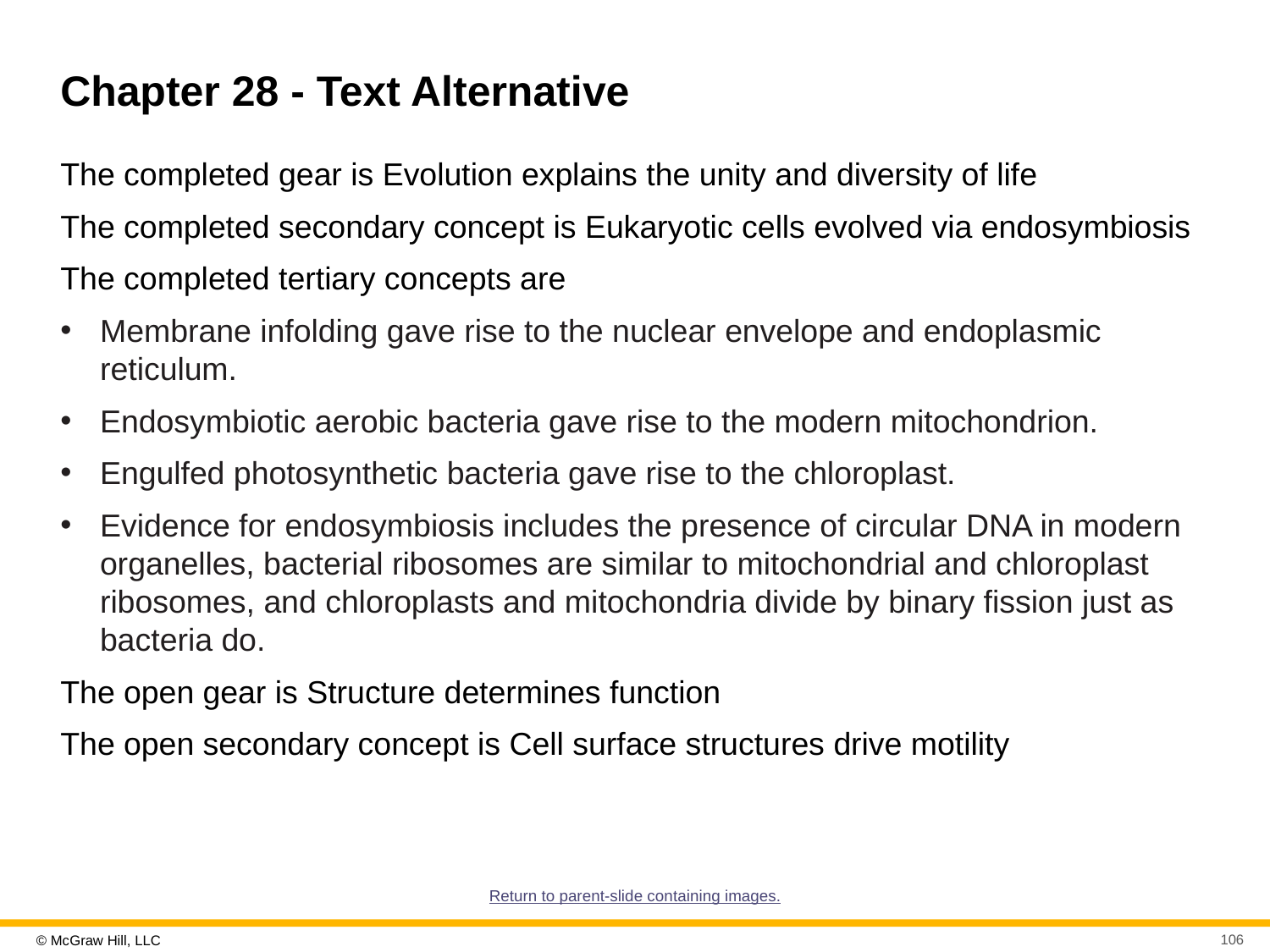

# Chapter 28 - Text Alternative
The completed gear is Evolution explains the unity and diversity of life
The completed secondary concept is Eukaryotic cells evolved via endosymbiosis
The completed tertiary concepts are
Membrane infolding gave rise to the nuclear envelope and endoplasmic reticulum.
Endosymbiotic aerobic bacteria gave rise to the modern mitochondrion.
Engulfed photosynthetic bacteria gave rise to the chloroplast.
Evidence for endosymbiosis includes the presence of circular DNA in modern organelles, bacterial ribosomes are similar to mitochondrial and chloroplast ribosomes, and chloroplasts and mitochondria divide by binary fission just as bacteria do.
The open gear is Structure determines function
The open secondary concept is Cell surface structures drive motility
Return to parent-slide containing images.
106